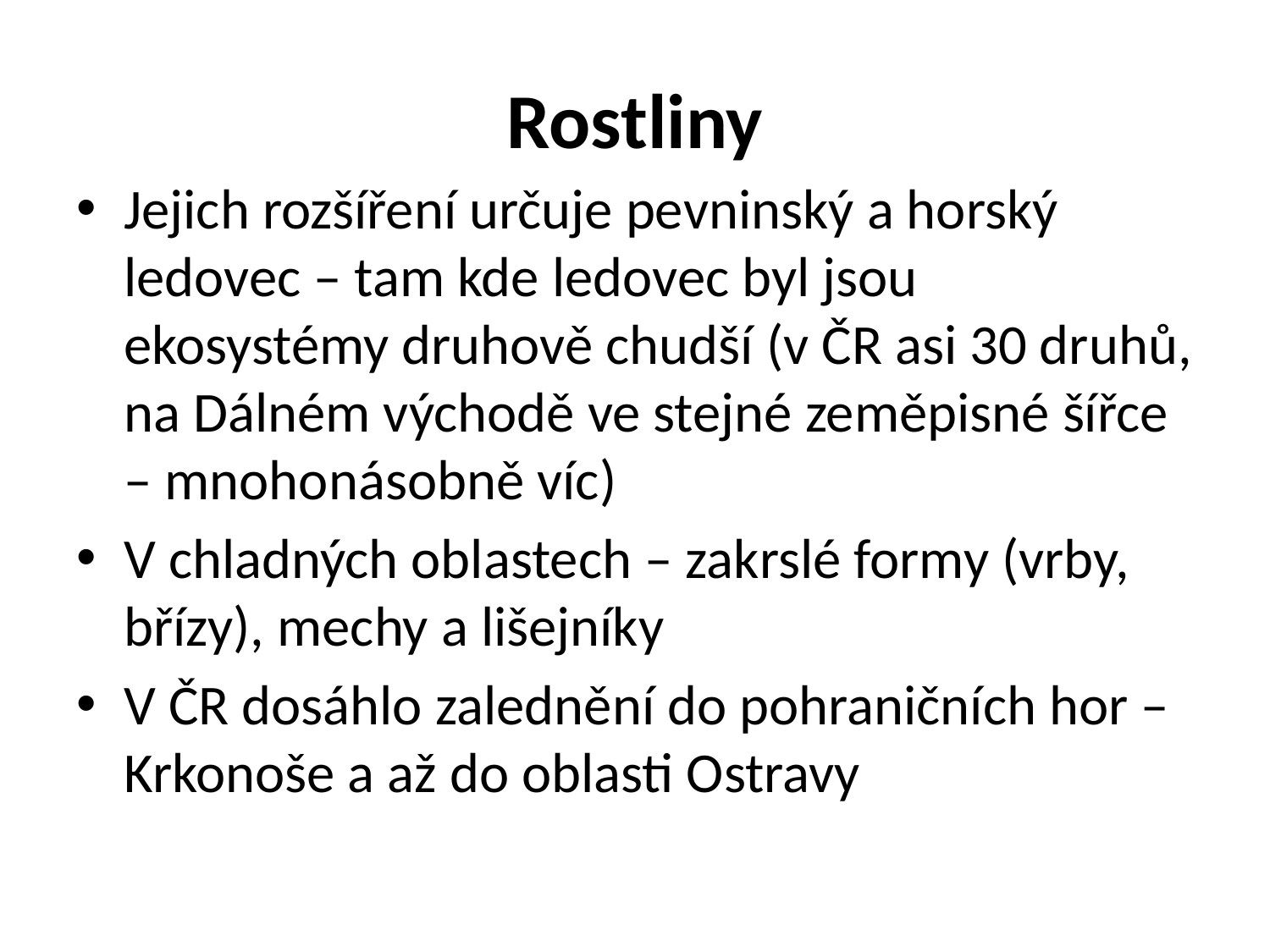

# Rostliny
Jejich rozšíření určuje pevninský a horský ledovec – tam kde ledovec byl jsou ekosystémy druhově chudší (v ČR asi 30 druhů, na Dálném východě ve stejné zeměpisné šířce – mnohonásobně víc)
V chladných oblastech – zakrslé formy (vrby, břízy), mechy a lišejníky
V ČR dosáhlo zalednění do pohraničních hor – Krkonoše a až do oblasti Ostravy